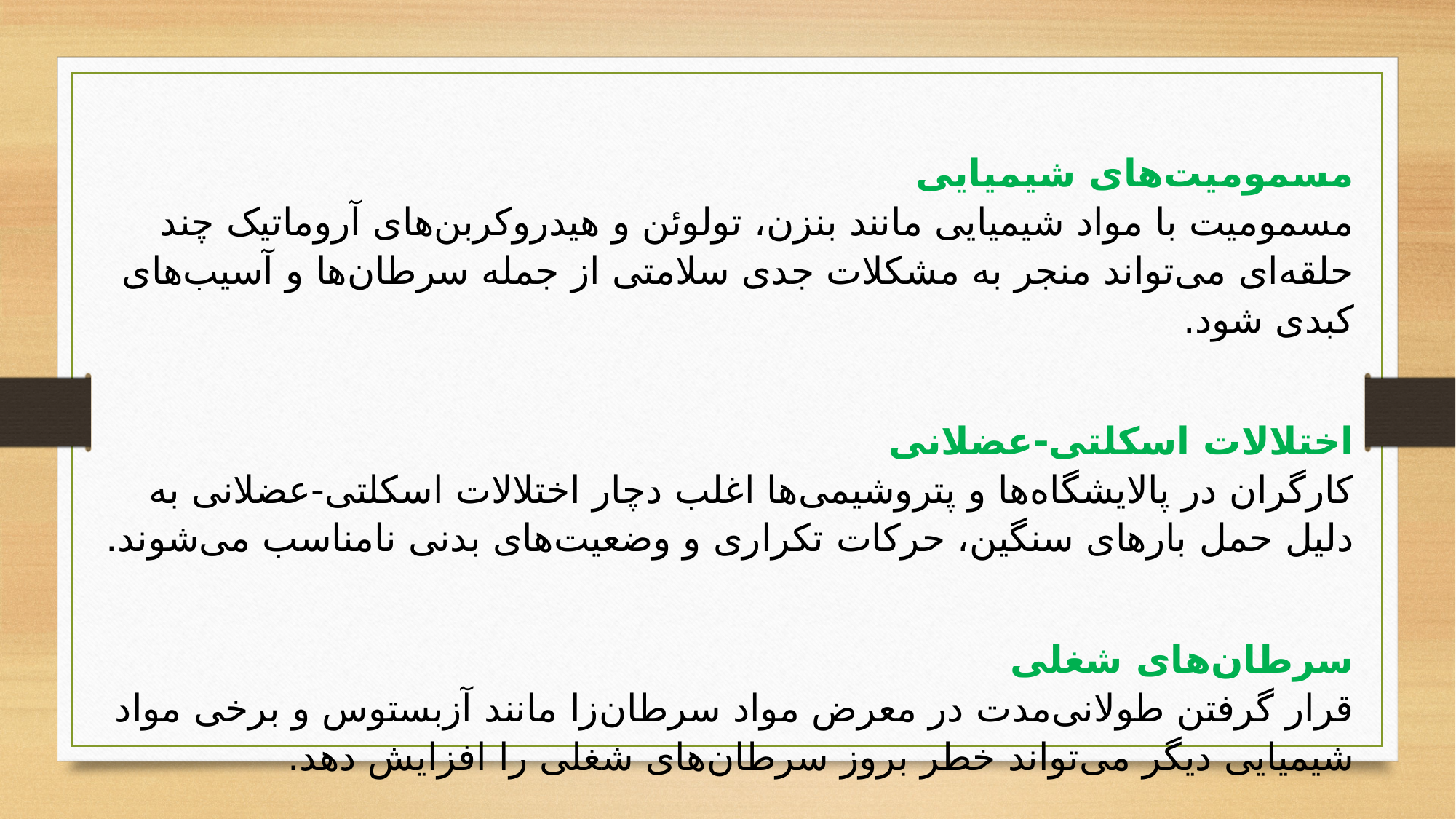

مسمومیت‌های شیمیایی
مسمومیت با مواد شیمیایی مانند بنزن، تولوئن و هیدروکربن‌های آروماتیک چند حلقه‌ای می‌تواند منجر به مشکلات جدی سلامتی از جمله سرطان‌ها و آسیب‌های کبدی شود.

اختلالات اسکلتی-عضلانی
کارگران در پالایشگاه‌ها و پتروشیمی‌ها اغلب دچار اختلالات اسکلتی-عضلانی به دلیل حمل بارهای سنگین، حرکات تکراری و وضعیت‌های بدنی نامناسب می‌شوند.

سرطان‌های شغلی
قرار گرفتن طولانی‌مدت در معرض مواد سرطان‌زا مانند آزبستوس و برخی مواد شیمیایی دیگر می‌تواند خطر بروز سرطان‌های شغلی را افزایش دهد.